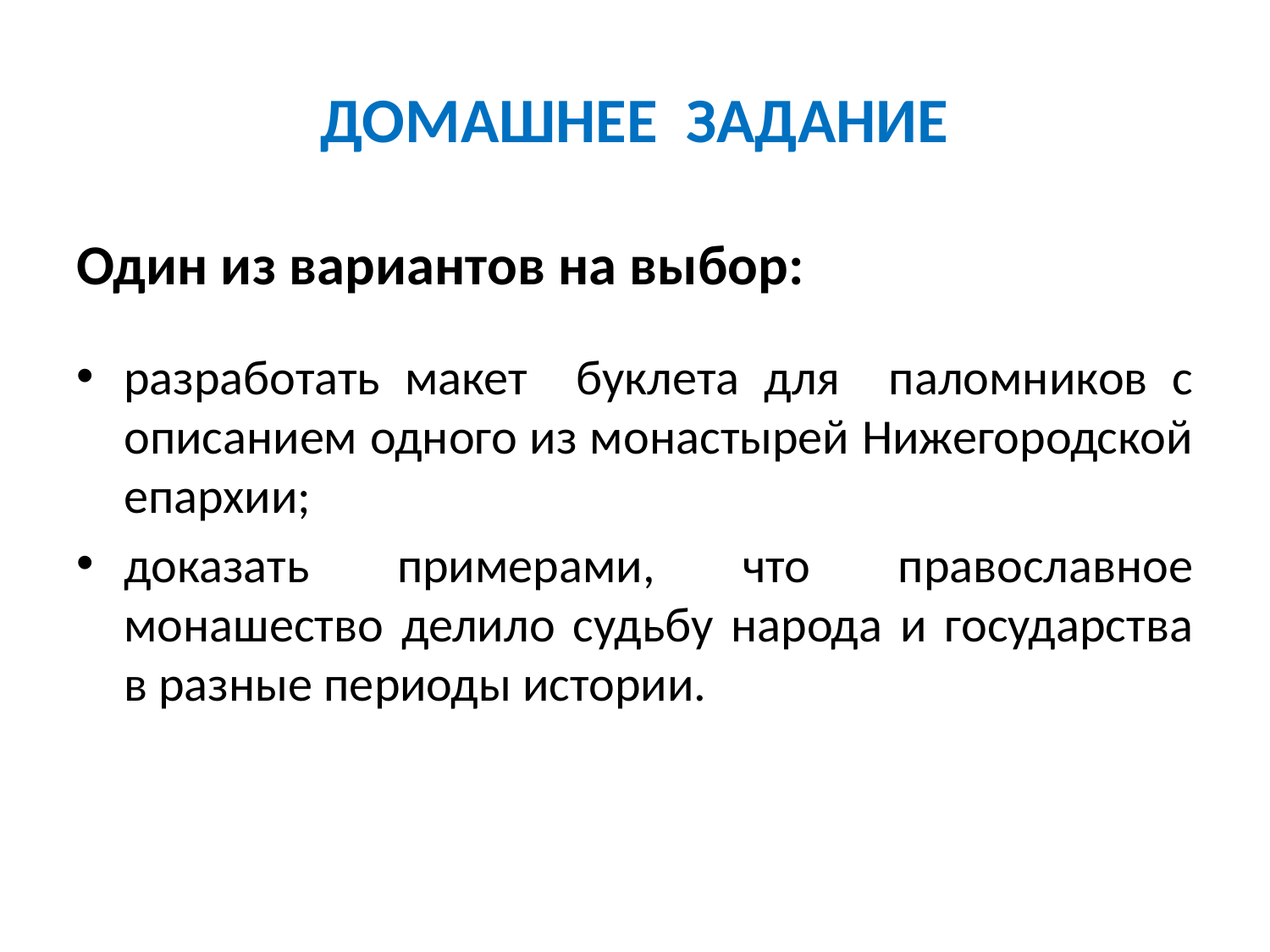

# ДОМАШНЕЕ  ЗАДАНИЕ
Один из вариантов на выбор:

разработать макет  буклета для  паломников с описанием одного из монастырей Нижегородской епархии;
доказать примерами, что православное монашество делило судьбу народа и государства в разные периоды истории.